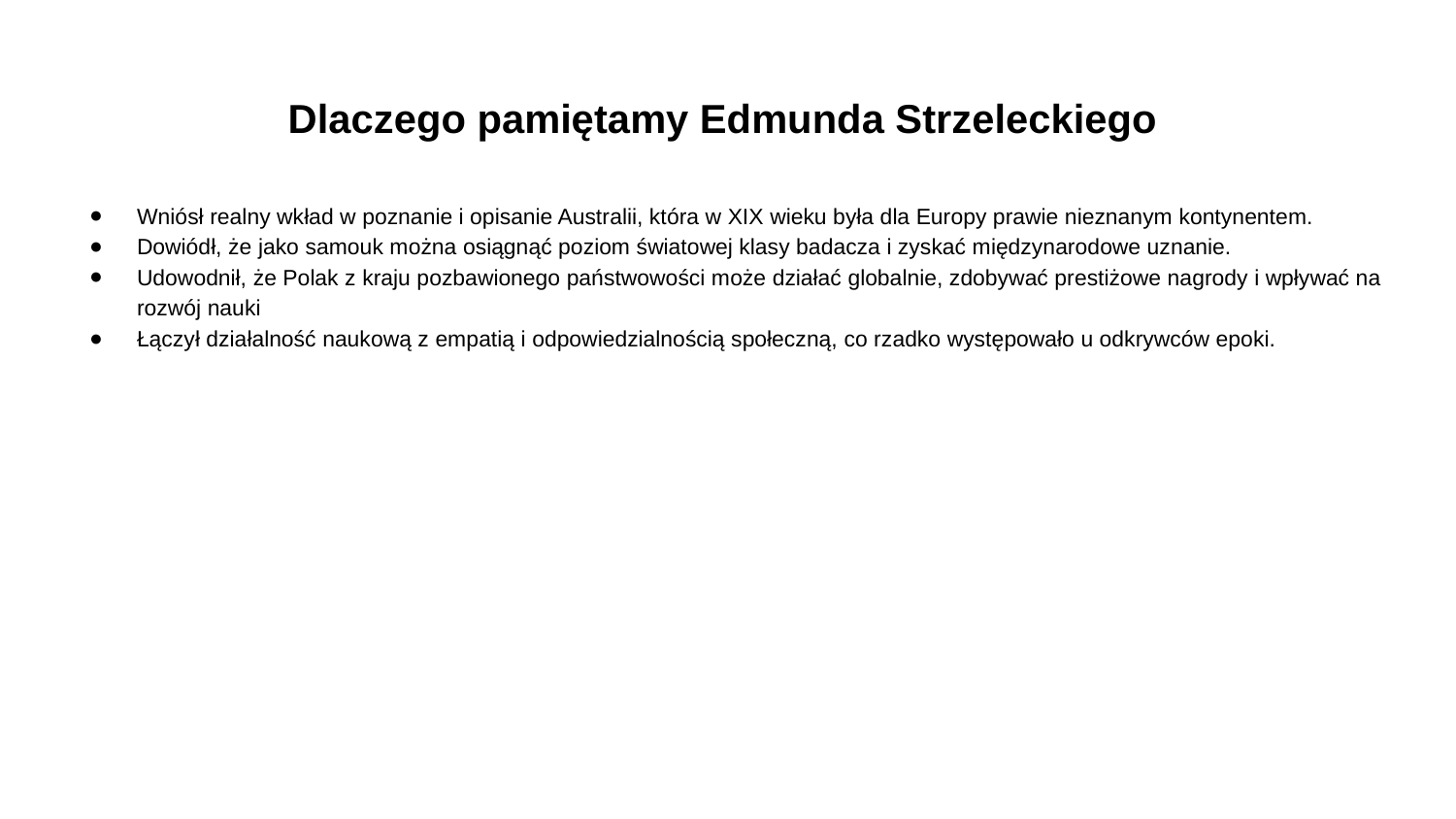

# Dlaczego pamiętamy Edmunda Strzeleckiego
Wniósł realny wkład w poznanie i opisanie Australii, która w XIX wieku była dla Europy prawie nieznanym kontynentem.
Dowiódł, że jako samouk można osiągnąć poziom światowej klasy badacza i zyskać międzynarodowe uznanie.
Udowodnił, że Polak z kraju pozbawionego państwowości może działać globalnie, zdobywać prestiżowe nagrody i wpływać na rozwój nauki
Łączył działalność naukową z empatią i odpowiedzialnością społeczną, co rzadko występowało u odkrywców epoki.